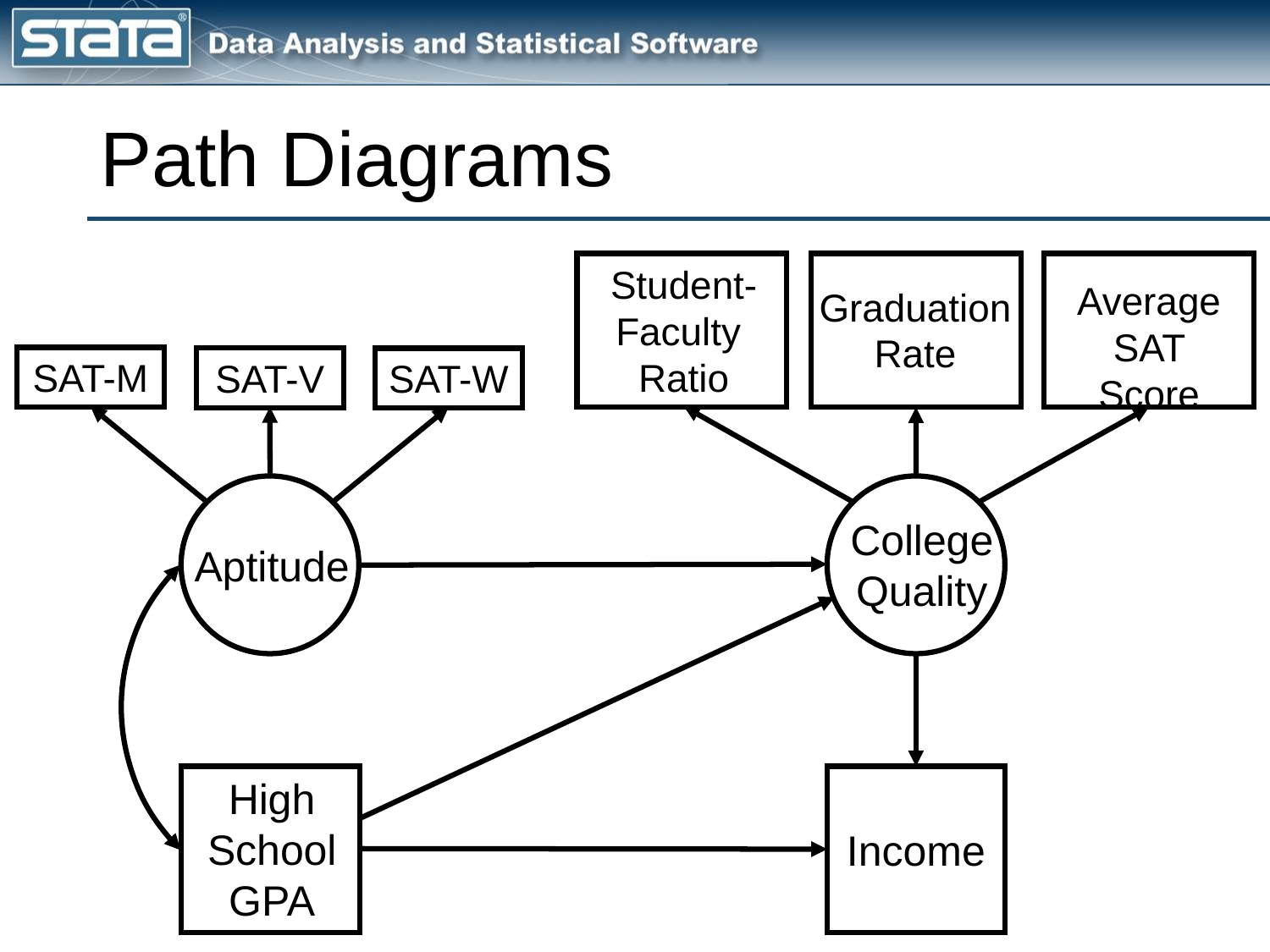

# Path Diagrams

Student-
Faculty
Ratio
Average SAT Score
Graduation Rate

SAT-M

SAT-V

SAT-W

College Quality
Aptitude
High School GPA

Income